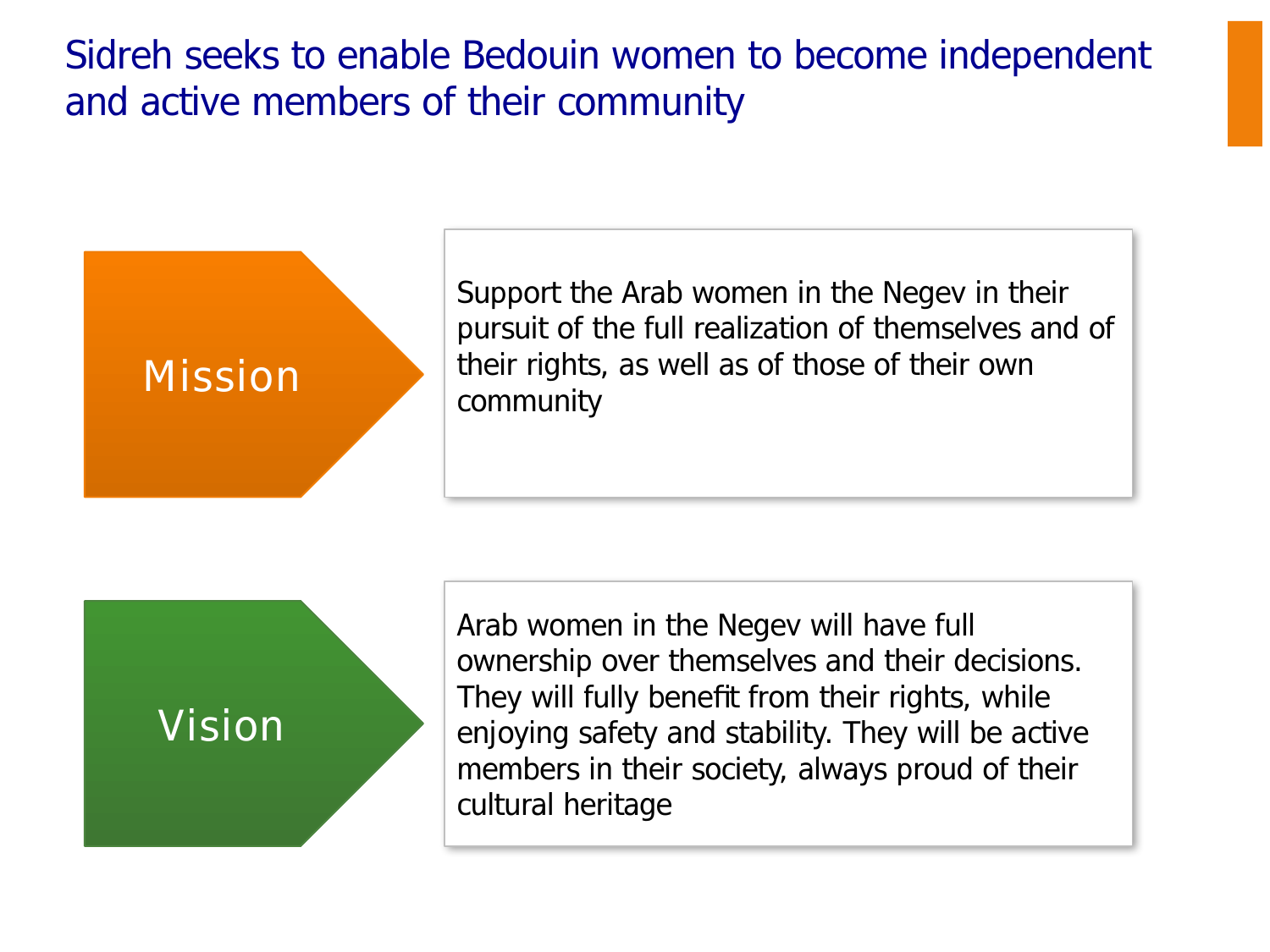

Sidreh seeks to enable Bedouin women to become independent and active members of their community
Support the Arab women in the Negev in their pursuit of the full realization of themselves and of their rights, as well as of those of their own community

Mission

Arab women in the Negev will have full ownership over themselves and their decisions. They will fully benefit from their rights, while enjoying safety and stability. They will be active members in their society, always proud of their cultural heritage

Vision